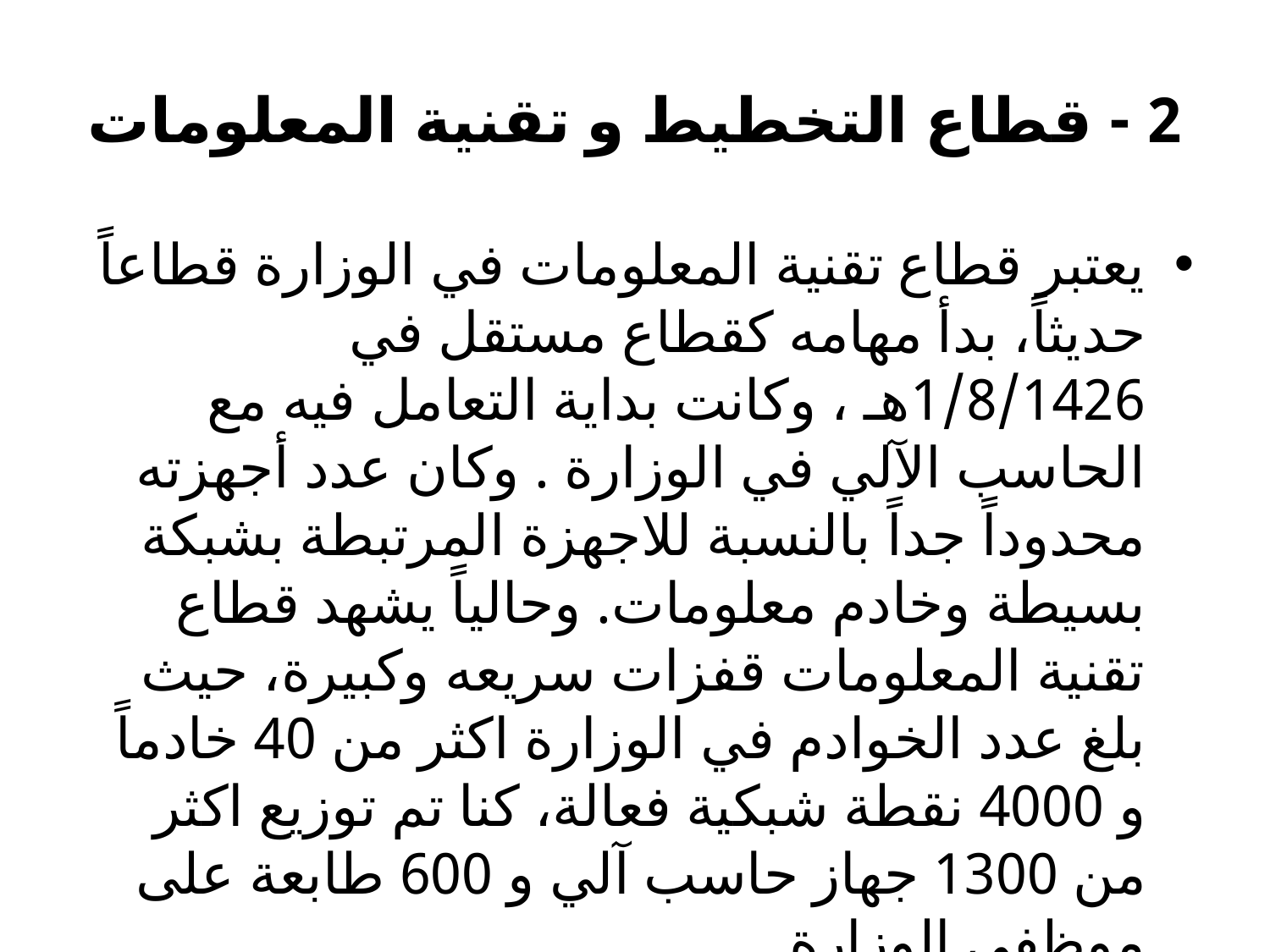

# 2 - قطاع التخطيط و تقنية المعلومات
يعتبر قطاع تقنية المعلومات في الوزارة قطاعاً حديثاً، بدأ مهامه كقطاع مستقل في 1/8/1426هـ ، وكانت بداية التعامل فيه مع الحاسب الآلي في الوزارة . وكان عدد أجهزته محدوداً جداً بالنسبة للاجهزة المرتبطة بشبكة بسيطة وخادم معلومات. وحالياً يشهد قطاع تقنية المعلومات قفزات سريعه وكبيرة، حيث بلغ عدد الخوادم في الوزارة اكثر من 40 خادماً و 4000 نقطة شبكية فعالة، كنا تم توزيع اكثر من 1300 جهاز حاسب آلي و 600 طابعة على موظفي الوزارة